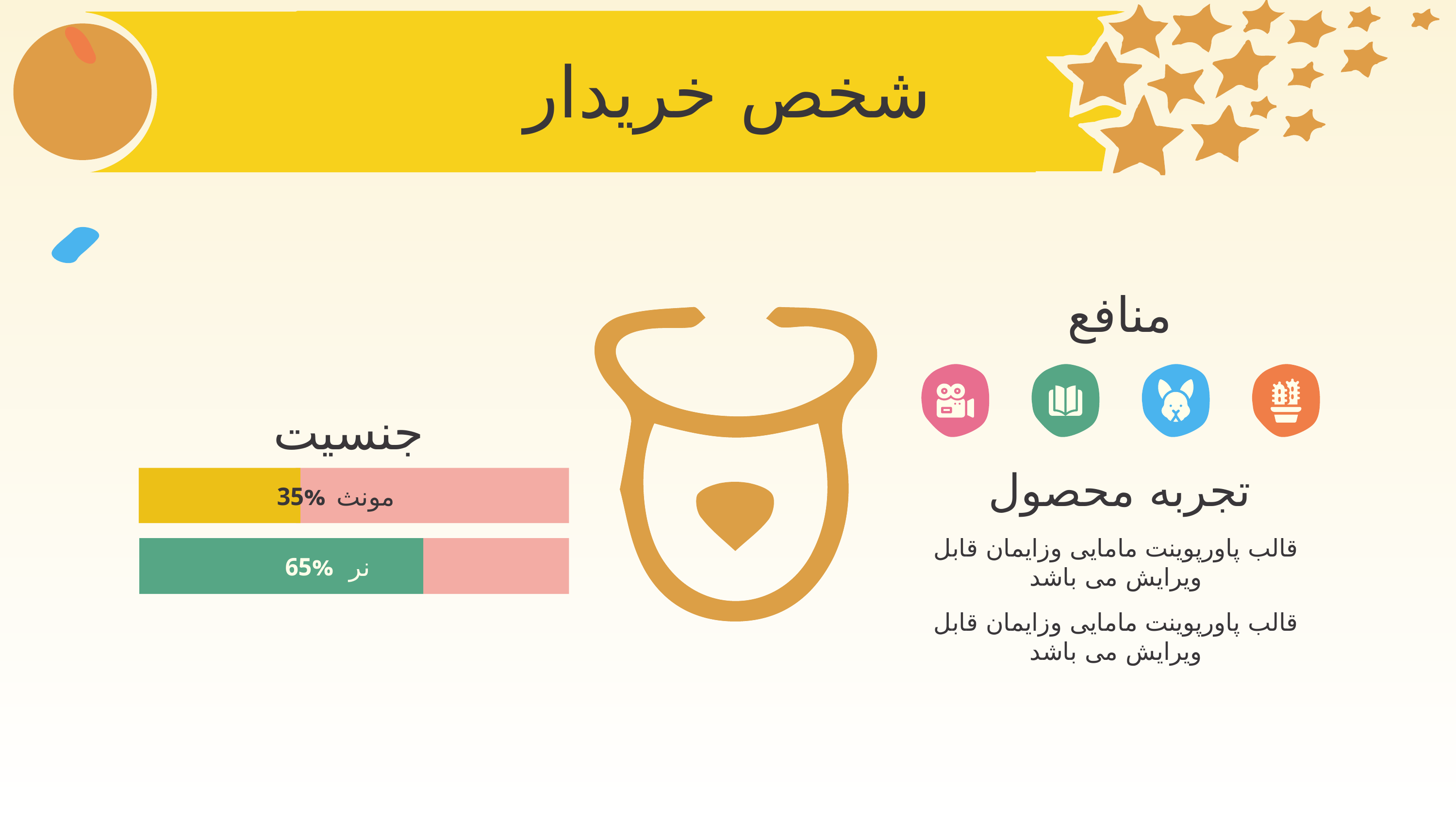

# شخص خریدار
منافع

جنسیت

تجربه محصول
مونث
35%
قالب پاورپوینت مامایی وزایمان قابل ویرایش می باشد

نر
65%
قالب پاورپوینت مامایی وزایمان قابل ویرایش می باشد